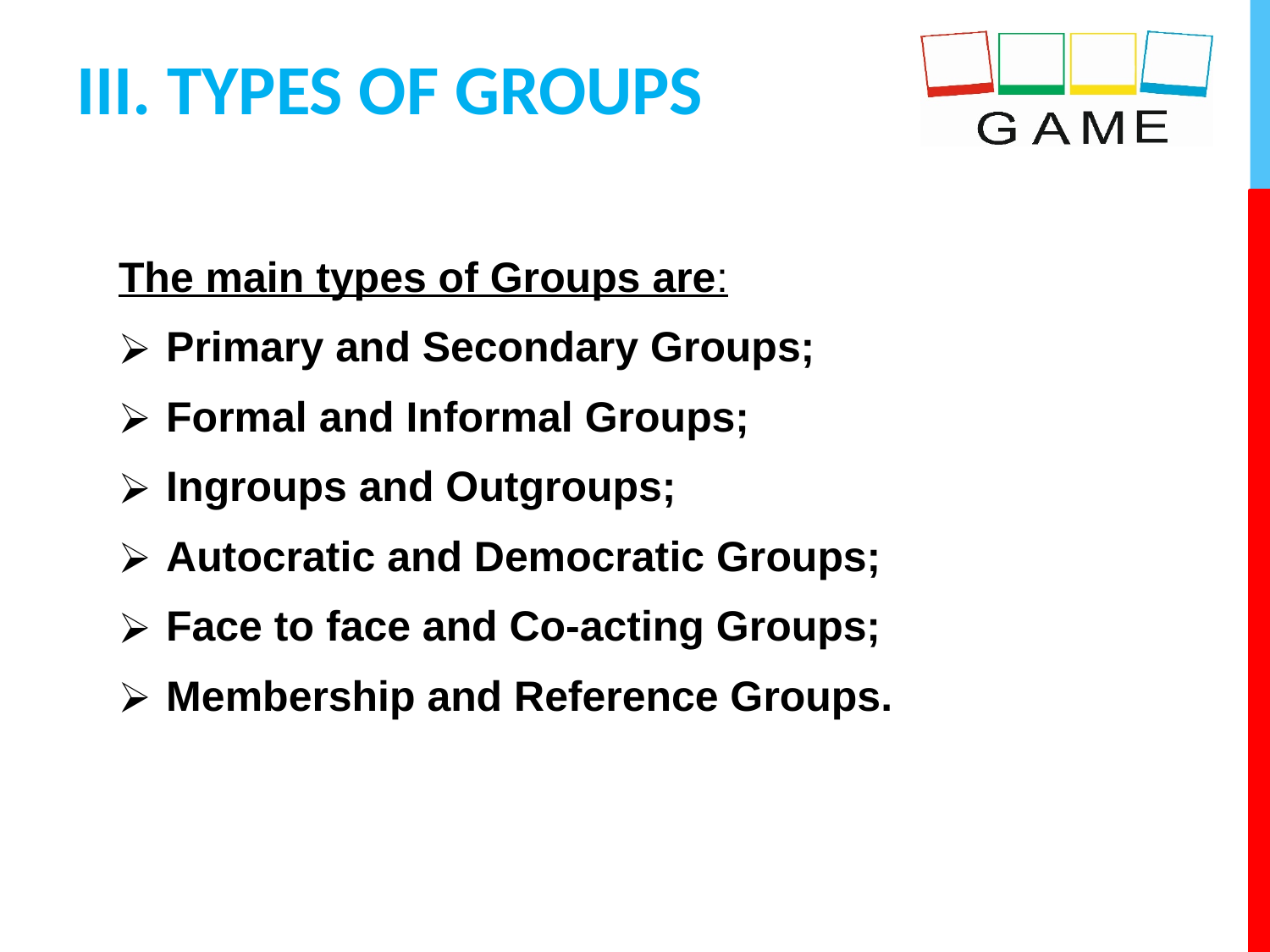

# III. TYPES OF GROUPS
The main types of Groups are:
Primary and Secondary Groups;
Formal and Informal Groups;
Ingroups and Outgroups;
Autocratic and Democratic Groups;
Face to face and Co-acting Groups;
Membership and Reference Groups.